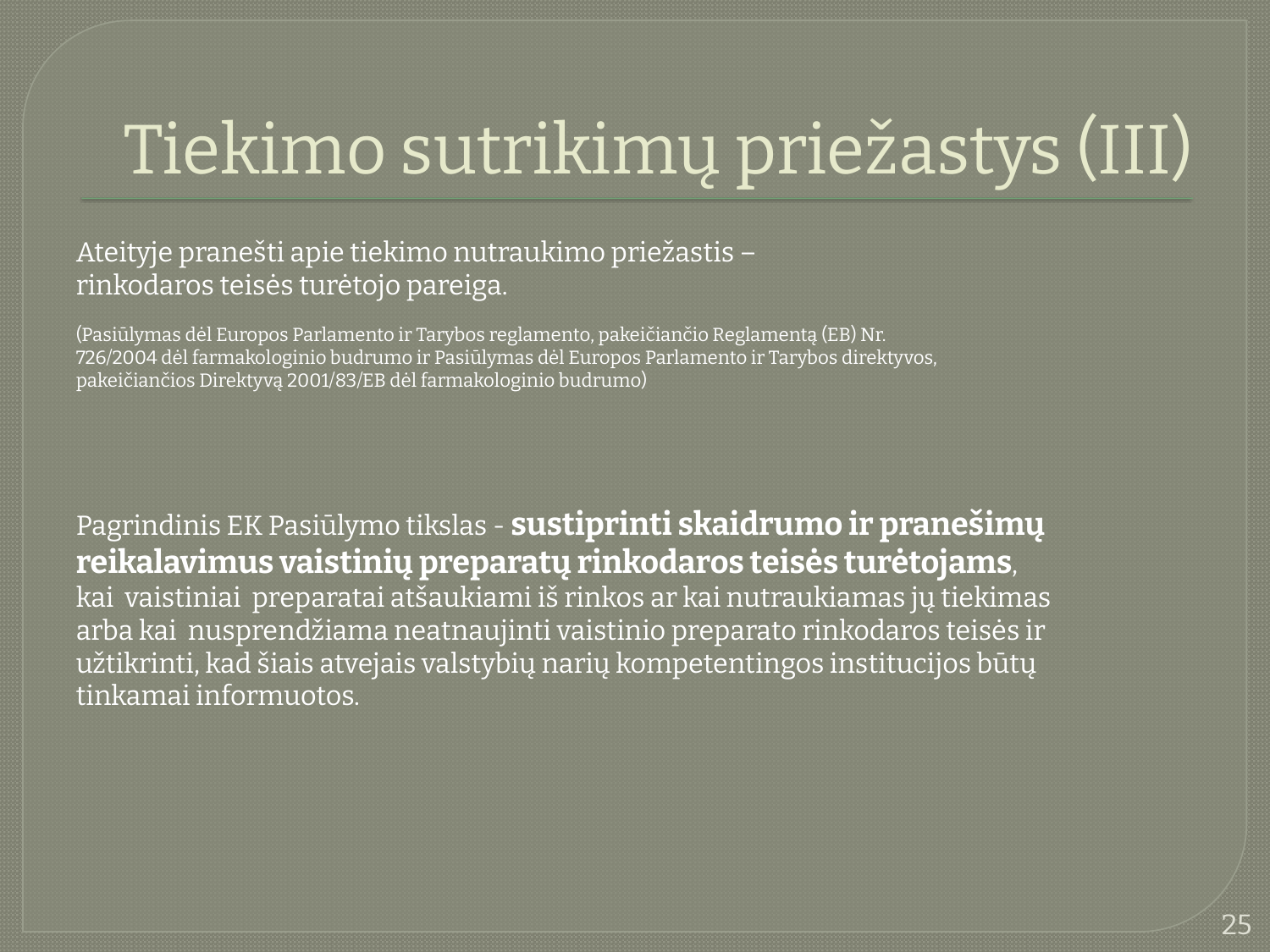

# Tiekimo sutrikimų priežastys (III)
Ateityje pranešti apie tiekimo nutraukimo priežastis –
rinkodaros teisės turėtojo pareiga.

(Pasiūlymas dėl Europos Parlamento ir Tarybos reglamento, pakeičiančio Reglamentą (EB) Nr.
726/2004 dėl farmakologinio budrumo ir Pasiūlymas dėl Europos Parlamento ir Tarybos direktyvos,
pakeičiančios Direktyvą 2001/83/EB dėl farmakologinio budrumo)

Pagrindinis EK Pasiūlymo tikslas - sustiprinti skaidrumo ir pranešimų
reikalavimus vaistinių preparatų rinkodaros teisės turėtojams,
kai  vaistiniai  preparatai atšaukiami iš rinkos ar kai nutraukiamas jų tiekimas
arba kai  nusprendžiama neatnaujinti vaistinio preparato rinkodaros teisės ir
užtikrinti, kad šiais atvejais valstybių narių kompetentingos institucijos būtų
tinkamai informuotos.

25